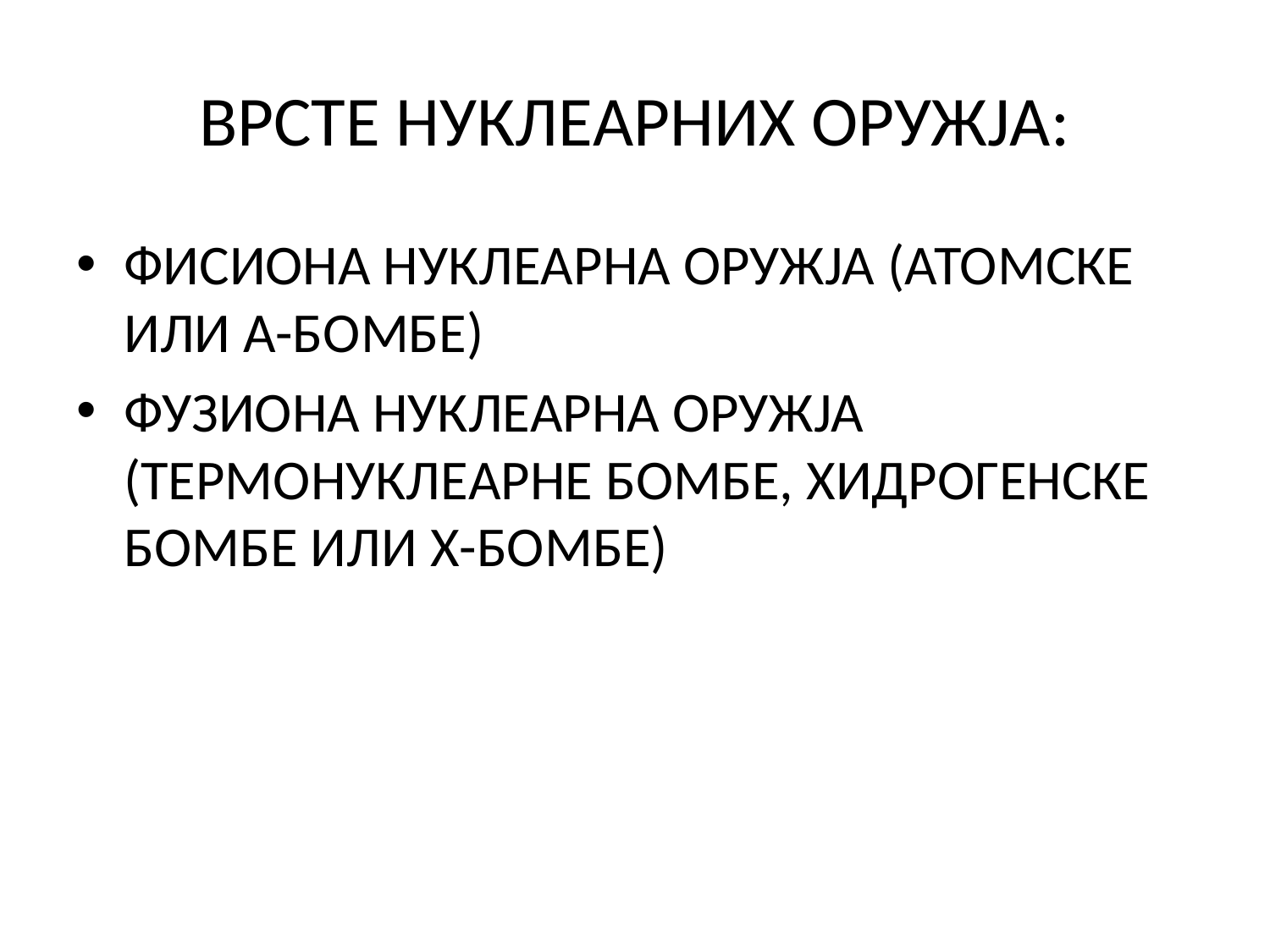

# ВРСТЕ НУКЛЕАРНИХ ОРУЖЈА:
ФИСИОНА НУКЛЕАРНА ОРУЖЈА (АТОМСКЕ ИЛИ А-БОМБЕ)
ФУЗИОНА НУКЛЕАРНА ОРУЖЈА (ТЕРМОНУКЛЕАРНЕ БОМБЕ, ХИДРОГЕНСКЕ БОМБЕ ИЛИ Х-БОМБЕ)